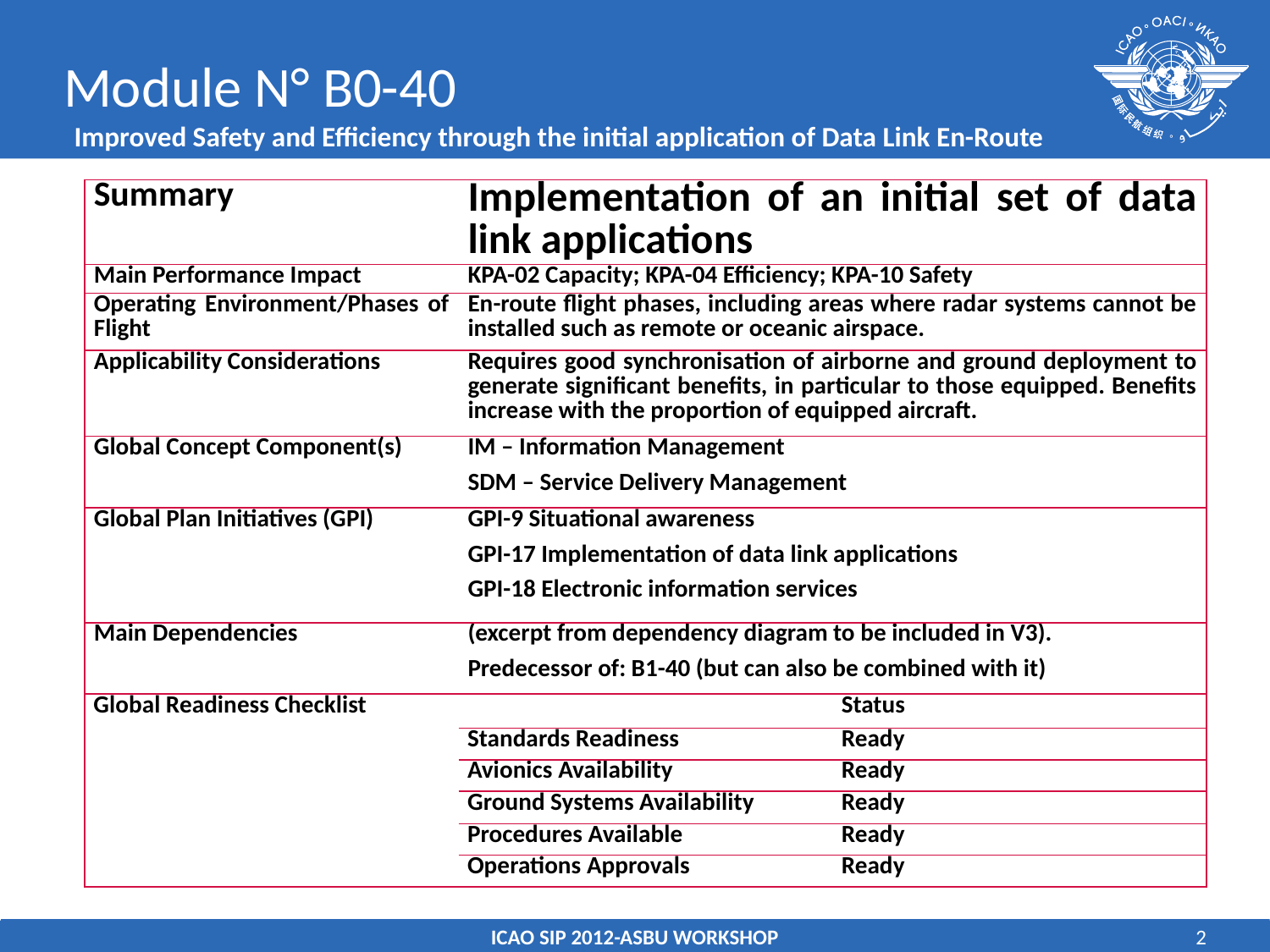

# Module N° B0-40 Improved Safety and Efficiency through the initial application of Data Link En-Route
| Summary | Implementation of an initial set of data link applications |  |
| --- | --- | --- |
| Main Performance Impact | KPA-02 Capacity; KPA-04 Efficiency; KPA-10 Safety |  |
| Operating Environment/Phases of Flight | En-route flight phases, including areas where radar systems cannot be installed such as remote or oceanic airspace. |  |
| Applicability Considerations | Requires good synchronisation of airborne and ground deployment to generate significant benefits, in particular to those equipped. Benefits increase with the proportion of equipped aircraft. |  |
| Global Concept Component(s) | IM – Information Management SDM – Service Delivery Management |  |
| Global Plan Initiatives (GPI) | GPI-9 Situational awareness GPI-17 Implementation of data link applications GPI-18 Electronic information services |  |
| Main Dependencies | (excerpt from dependency diagram to be included in V3). Predecessor of: B1-40 (but can also be combined with it) |  |
| Global Readiness Checklist |  | Status |
|  | Standards Readiness | Ready |
|  | Avionics Availability | Ready |
|  | Ground Systems Availability | Ready |
|  | Procedures Available | Ready |
|  | Operations Approvals | Ready |
ICAO SIP 2012-ASBU WORKSHOP
2